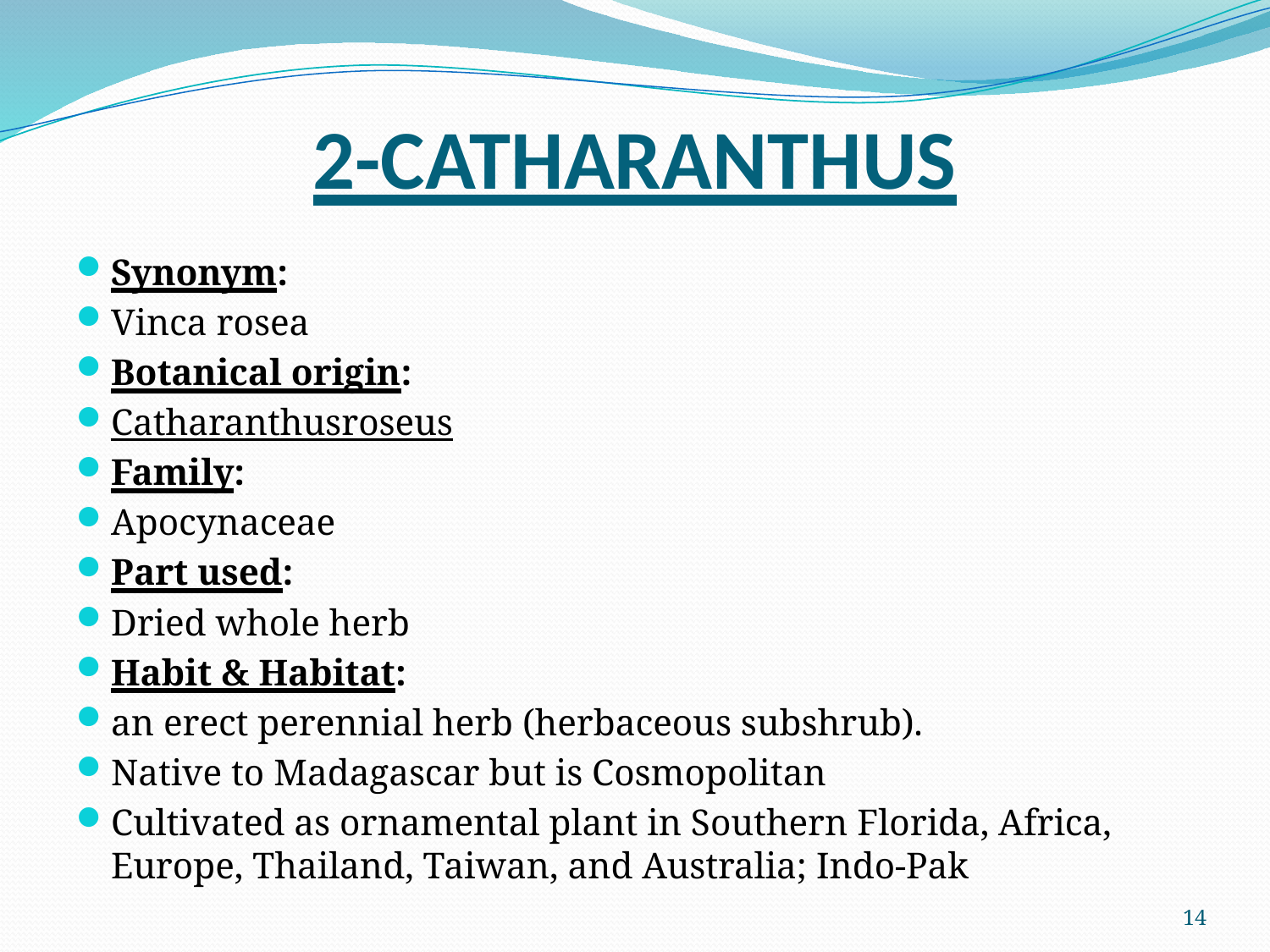

# 2-CATHARANTHUS
Synonym:
Vinca rosea
Botanical origin:
Catharanthusroseus
Family:
Apocynaceae
Part used:
Dried whole herb
Habit & Habitat:
an erect perennial herb (herbaceous subshrub).
Native to Madagascar but is Cosmopolitan
Cultivated as ornamental plant in Southern Florida, Africa, Europe, Thailand, Taiwan, and Australia; Indo-Pak

14